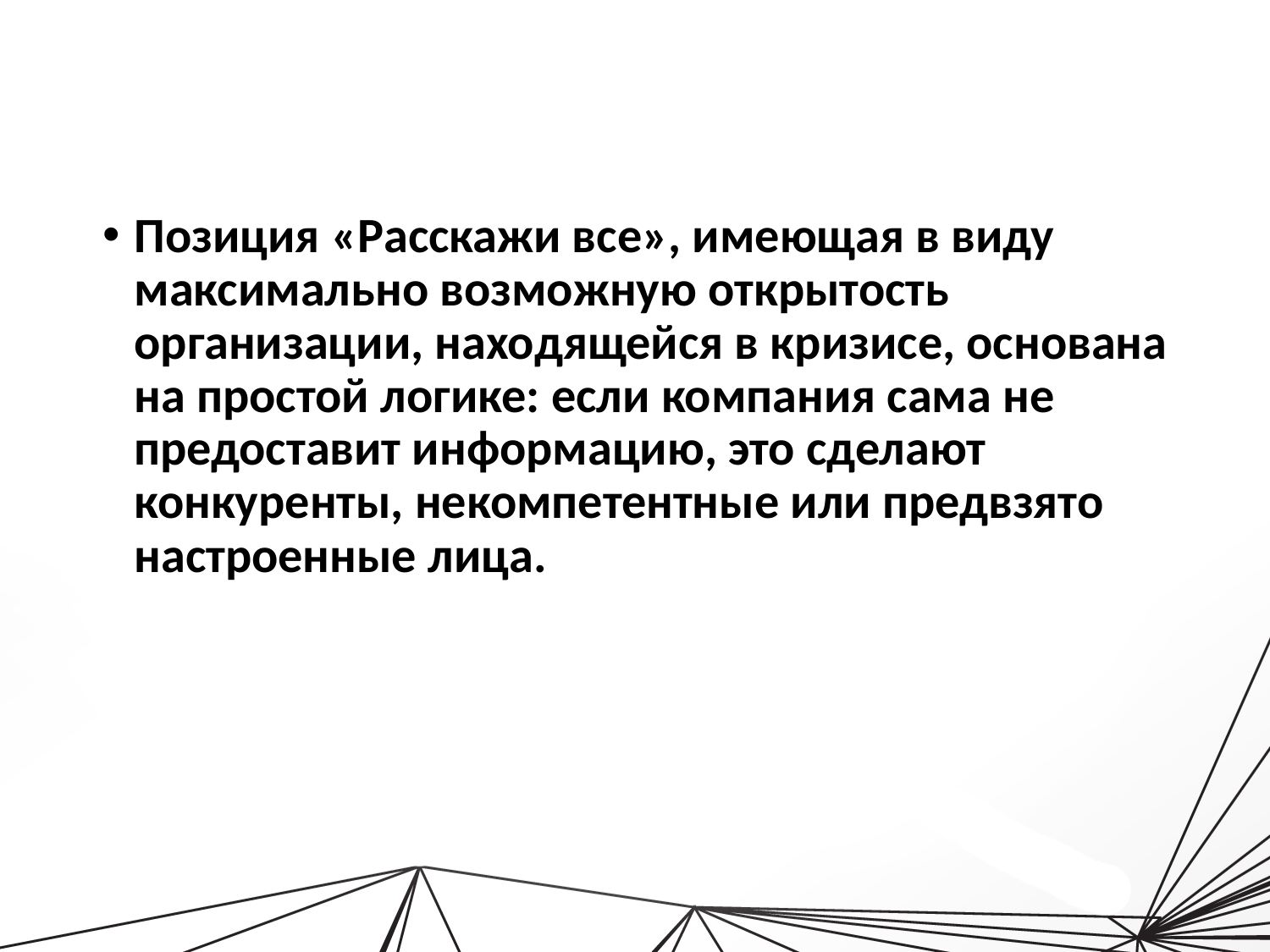

Позиция «Расскажи все», имеющая в виду максимально возможную открытость организации, находящейся в кризисе, основана на простой логике: если компания сама не предоставит информацию, это сделают конкуренты, некомпетентные или предвзято настроенные лица.